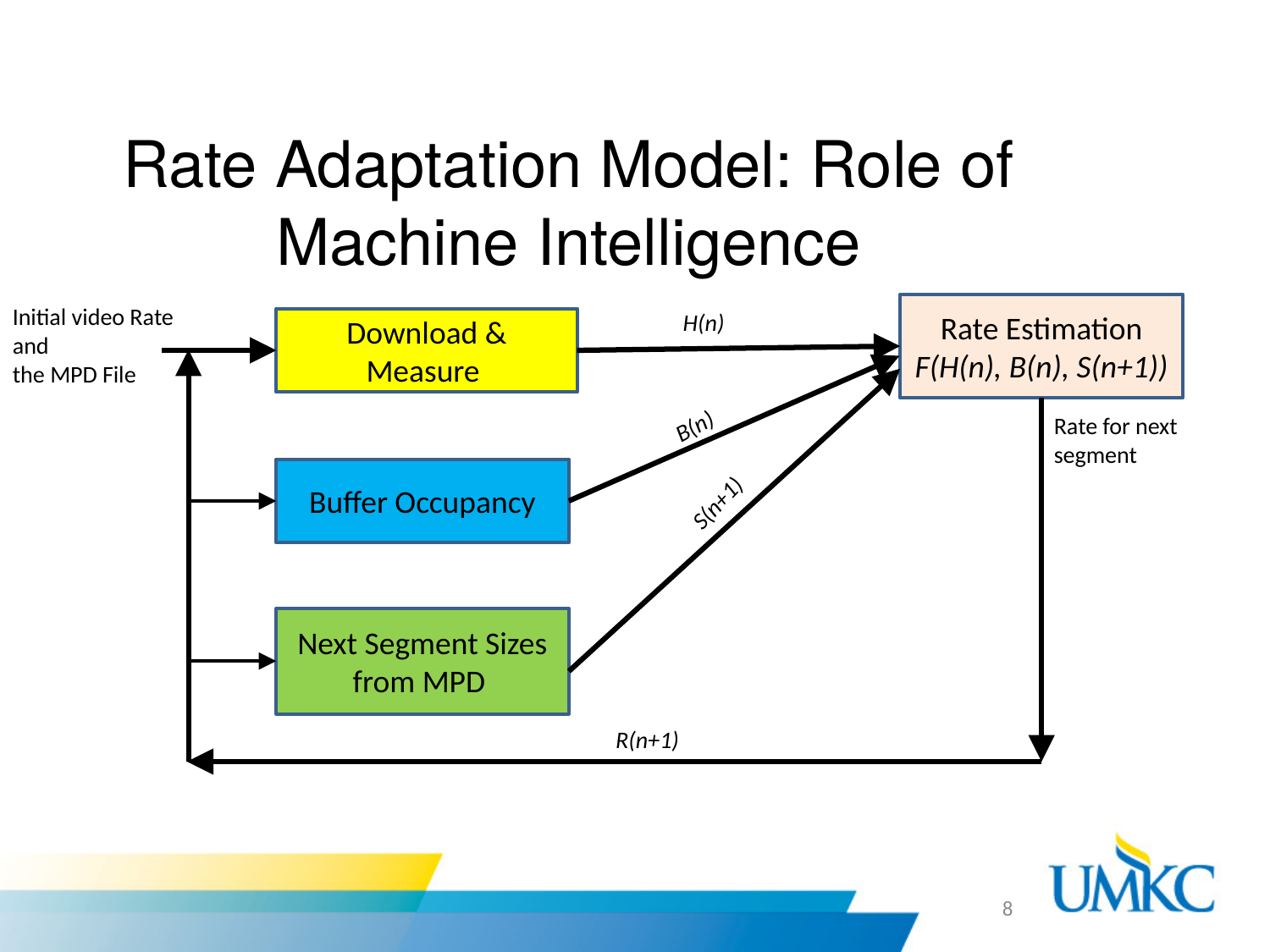

# Rate Adaptation Model: Role of Machine Intelligence
Rate Estimation
F(H(n), B(n), S(n+1))
Initial video Rate and
the MPD File
H(n)
Download & Measure
B(n)
Rate for next segment
Buffer Occupancy
S(n+1)
Next Segment Sizes from MPD
R(n+1)
8